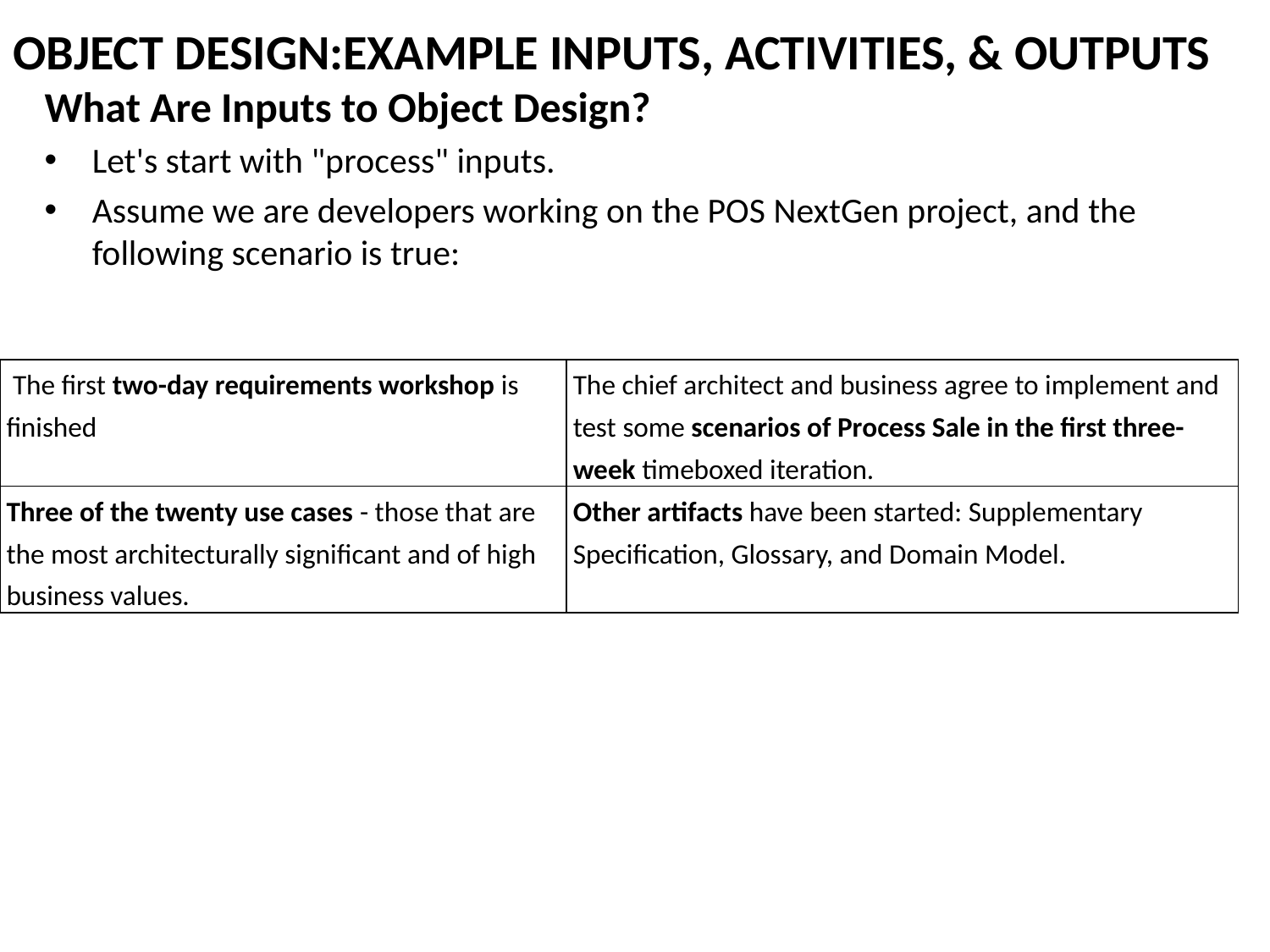

# OBJECT DESIGN:EXAMPLE INPUTS, ACTIVITIES, & OUTPUTS
What Are Inputs to Object Design?
Let's start with "process" inputs.
Assume we are developers working on the POS NextGen project, and the following scenario is true:

| The first two-day requirements workshop is finished | The chief architect and business agree to implement and test some scenarios of Process Sale in the first three-week timeboxed iteration. |
| --- | --- |
| Three of the twenty use cases - those that are the most architecturally significant and of high business values. | Other artifacts have been started: Supplementary Specification, Glossary, and Domain Model. |